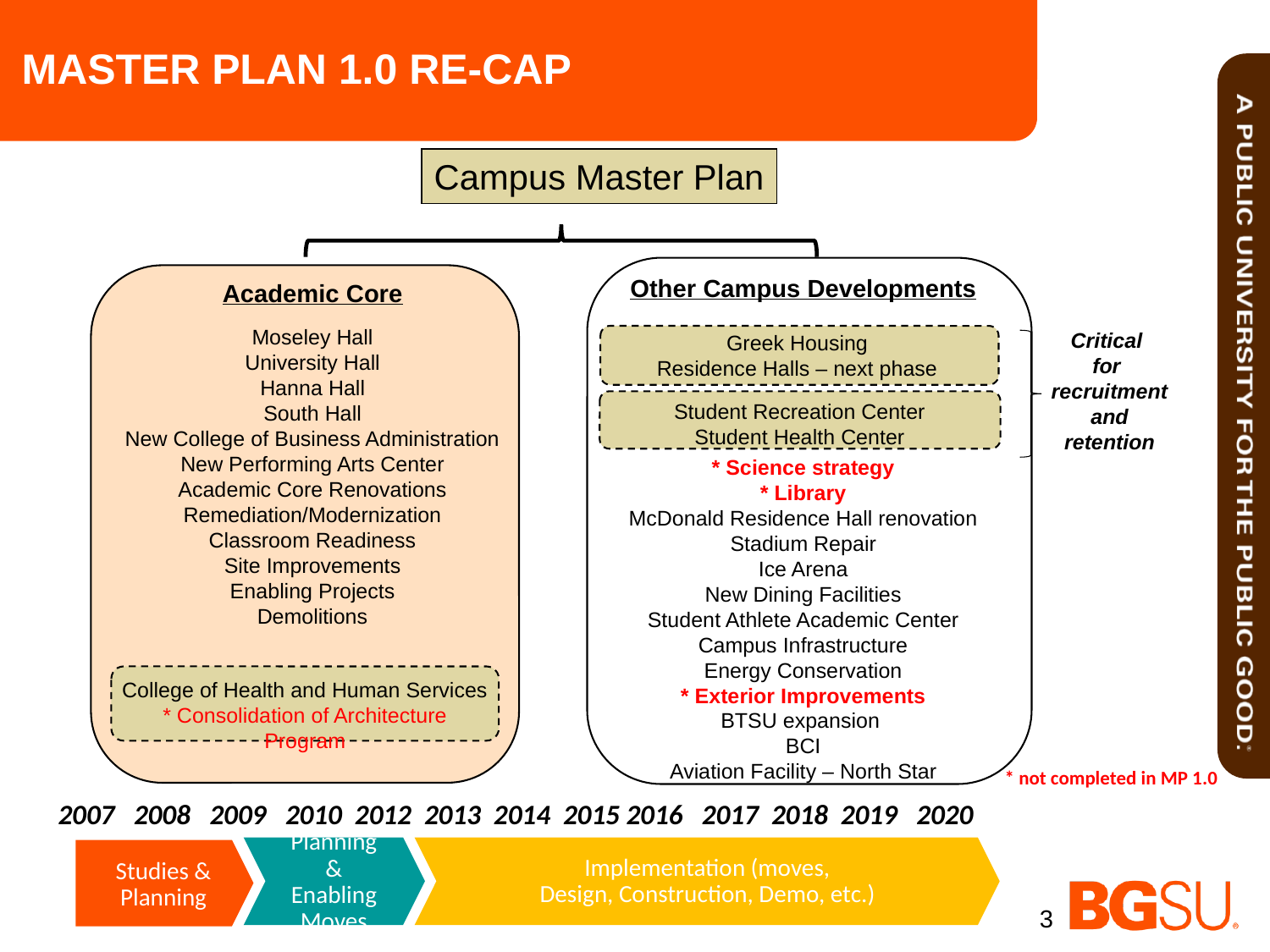

# MASTER PLAN 1.0 RE-CAP
Campus Master Plan

Academic Core

Moseley Hall
University Hall
Hanna Hall
South Hall
New College of Business Administration
New Performing Arts Center
Academic Core Renovations
Remediation/Modernization
Classroom Readiness
Site Improvements
Enabling Projects
Demolitions

College of Health and Human Services
* Consolidation of Architecture Program
Other Campus Developments

* Science strategy
* Library
McDonald Residence Hall renovation
Stadium Repair
Ice Arena
New Dining Facilities
Student Athlete Academic Center
Campus Infrastructure
Energy Conservation
* Exterior Improvements
BTSU expansion
BCI
Aviation Facility – North Star
Critical
for
recruitment
and
retention
Greek Housing
Residence Halls – next phase

Student Recreation Center
Student Health Center

* not completed in MP 1.0
2007   2008   2009   2010  2012  2013  2014  2015 2016   2017  2018  2019   2020

Planning & Enabling Moves

Implementation (moves, Design, Construction, Demo, etc.)

Studies & Planning
3